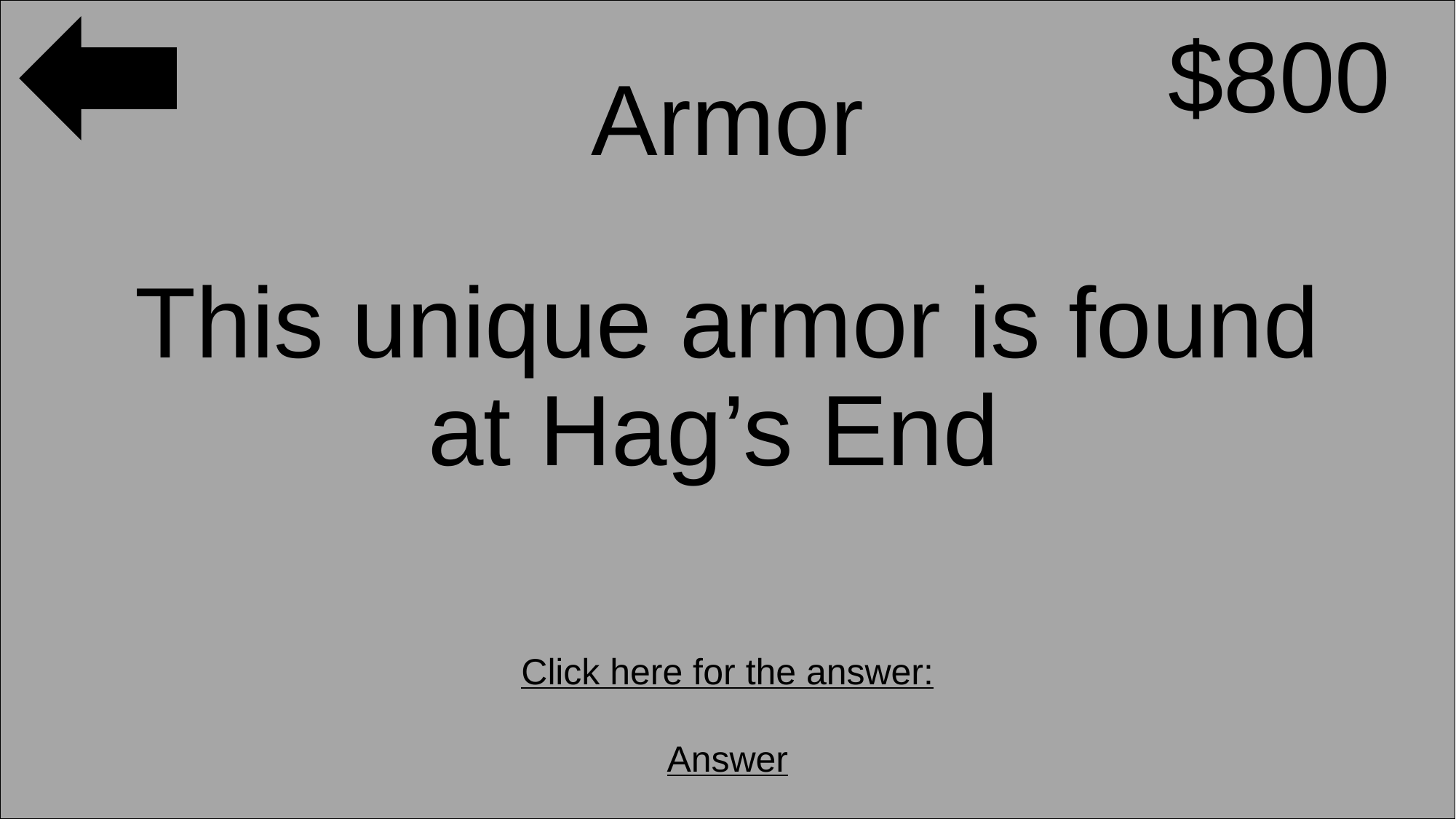

$800

#
Armor

This unique armor is found at Hag’s End

Click here for the answer:

Answer